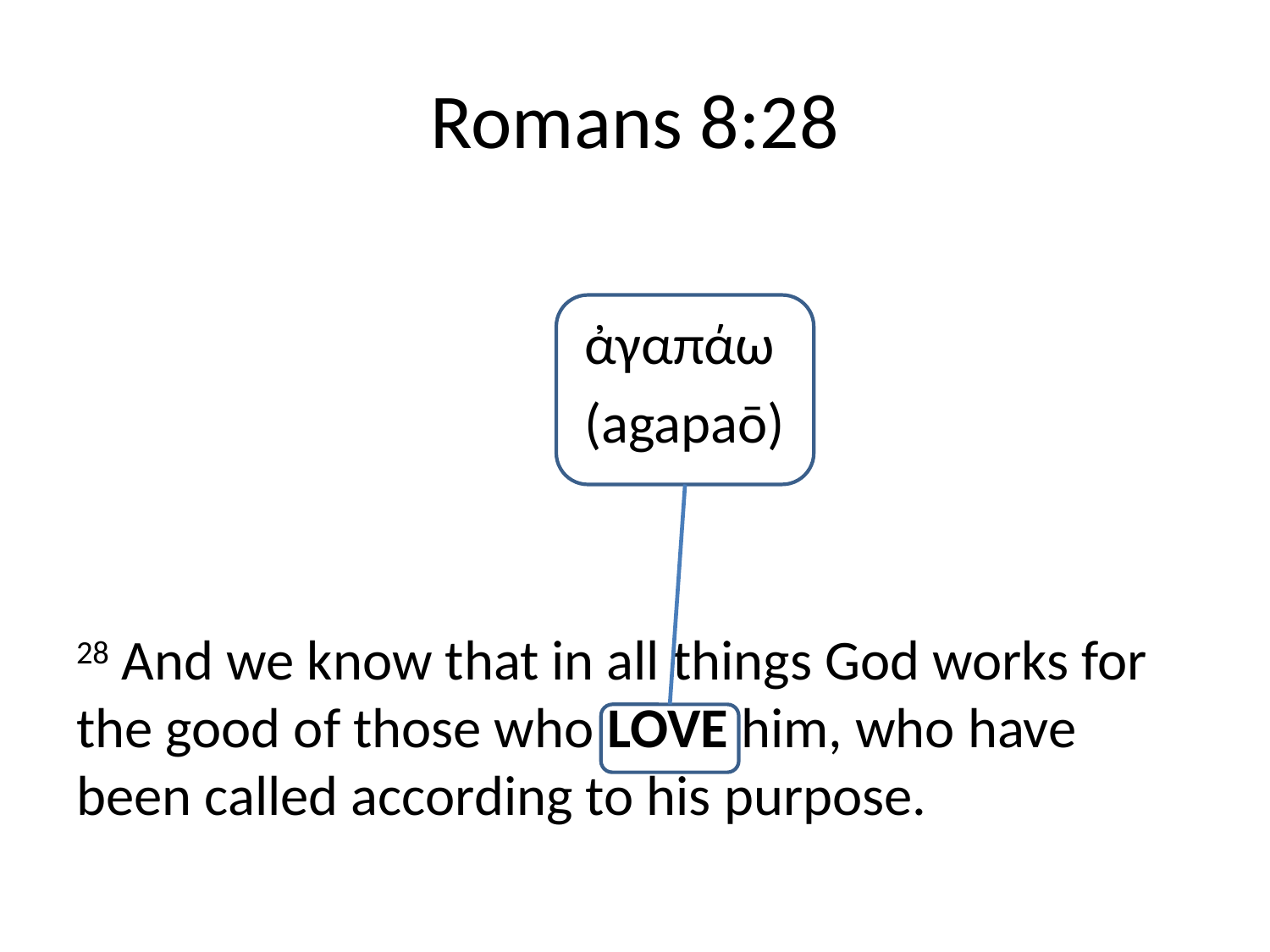

# Romans 8:28

				ἀγαπάω
				(agapaō)

28 And we know that in all things God works for the good of those who LOVE him, who have been called according to his purpose.